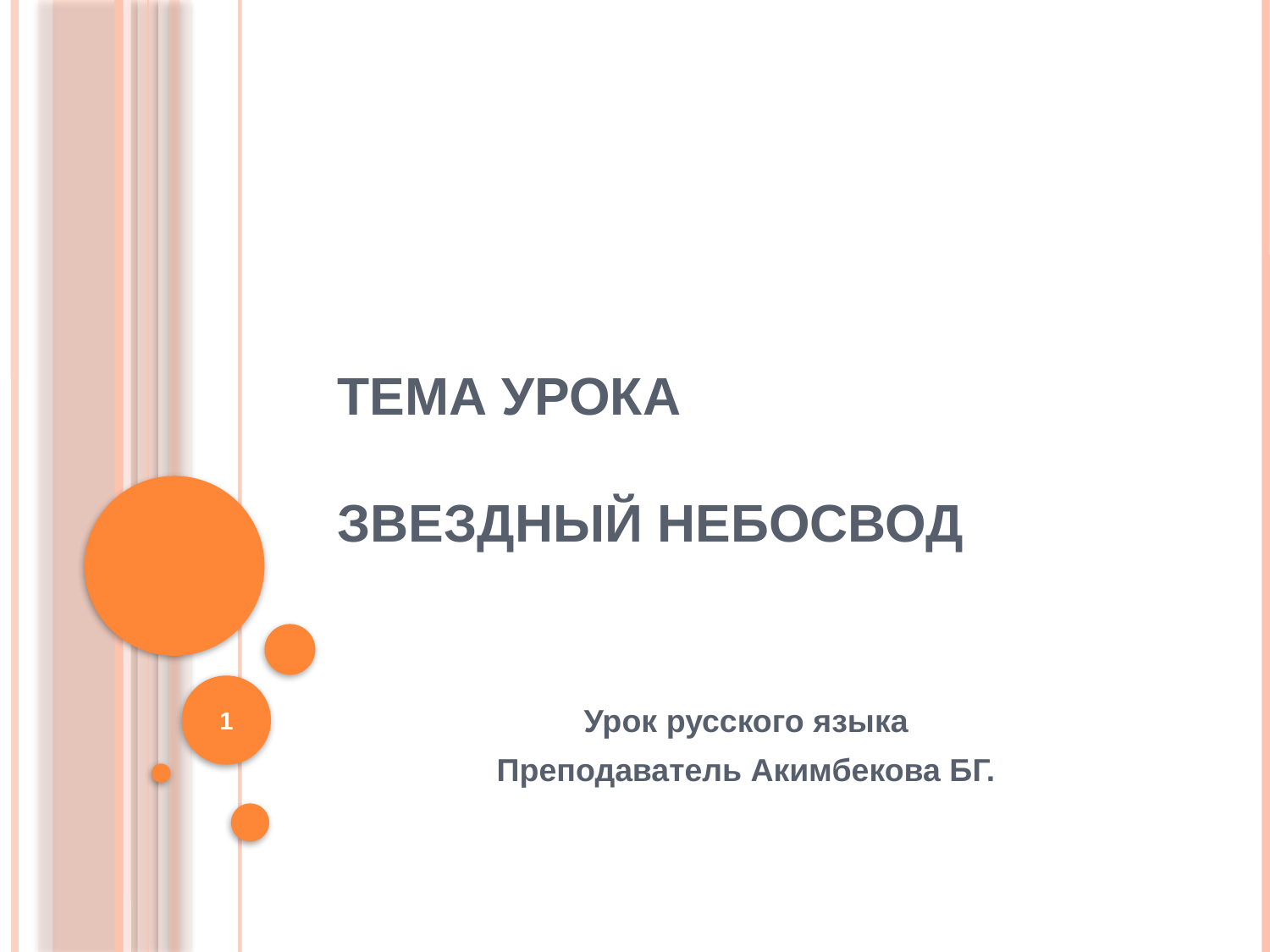

# Тема урока Звездный небосвод
1
Урок русского языка
Преподаватель Акимбекова БГ.